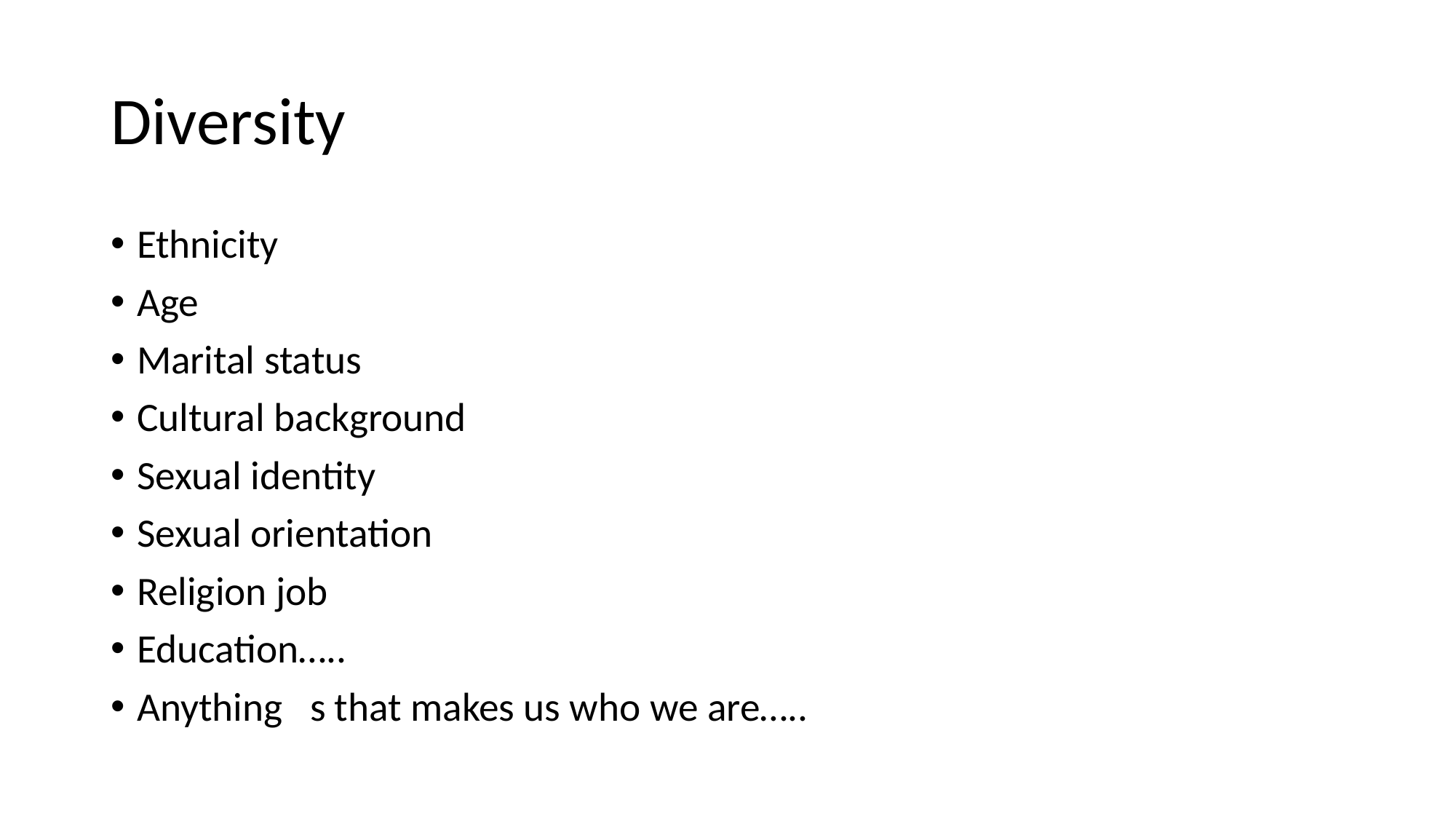

# Diversity
Ethnicity
Age
Marital status
Cultural background
Sexual identity
Sexual orientation
Religion job
Education…..
Anything   s that makes us who we are…..